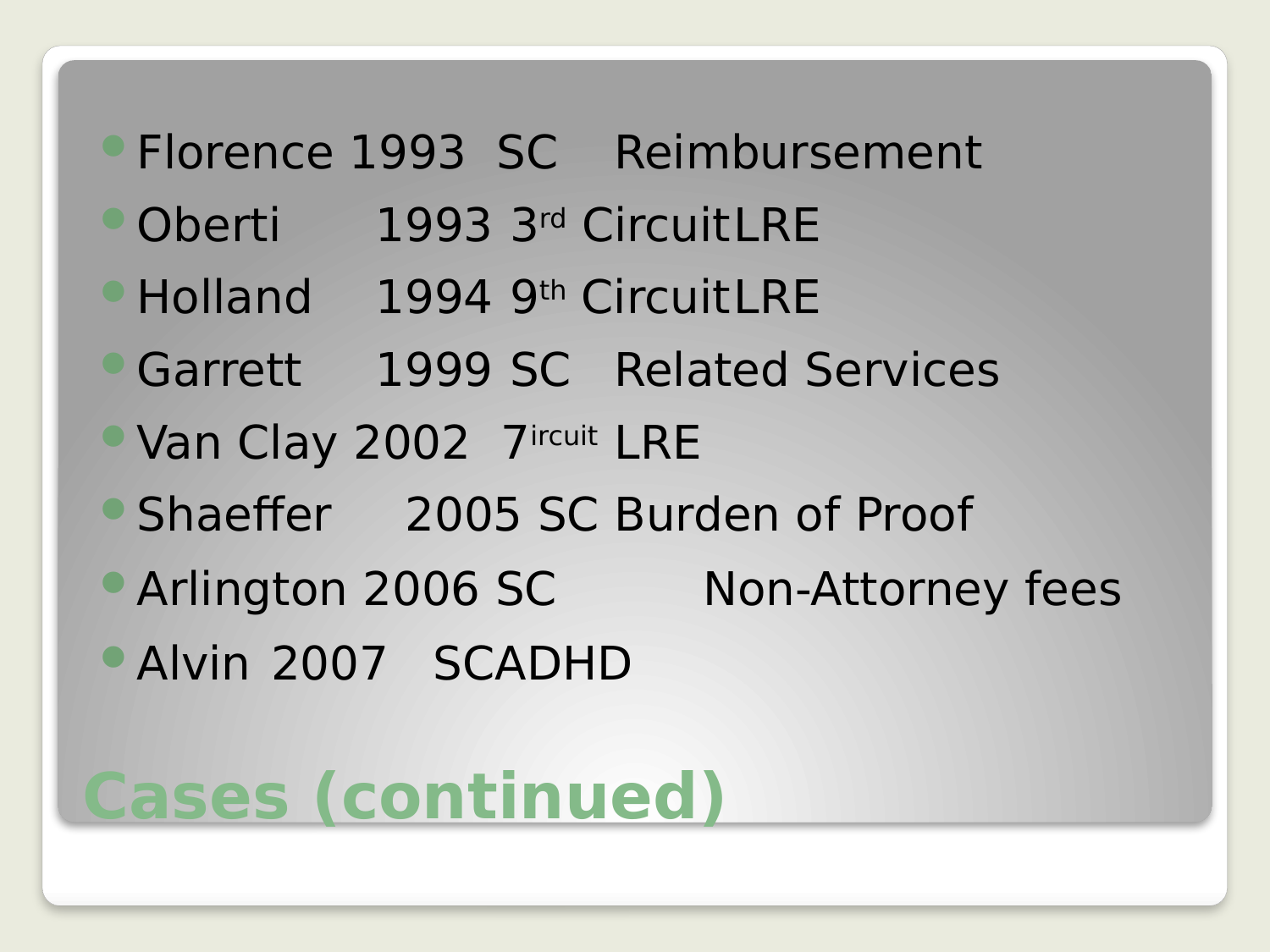

Florence 1993  SC		Reimbursement

Oberti	1993	 3rd Circuit		LRE

Holland	1994	 9th Circuit		LRE

Garrett	1999	 SC		Related Services

Van Clay 2002  7ircuit			LRE

Shaeffer	  2005 SC		Burden of Proof

Arlington 2006 SC	      Non-Attorney fees

Alvin	 2007   SC			ADHD
# Cases (continued)